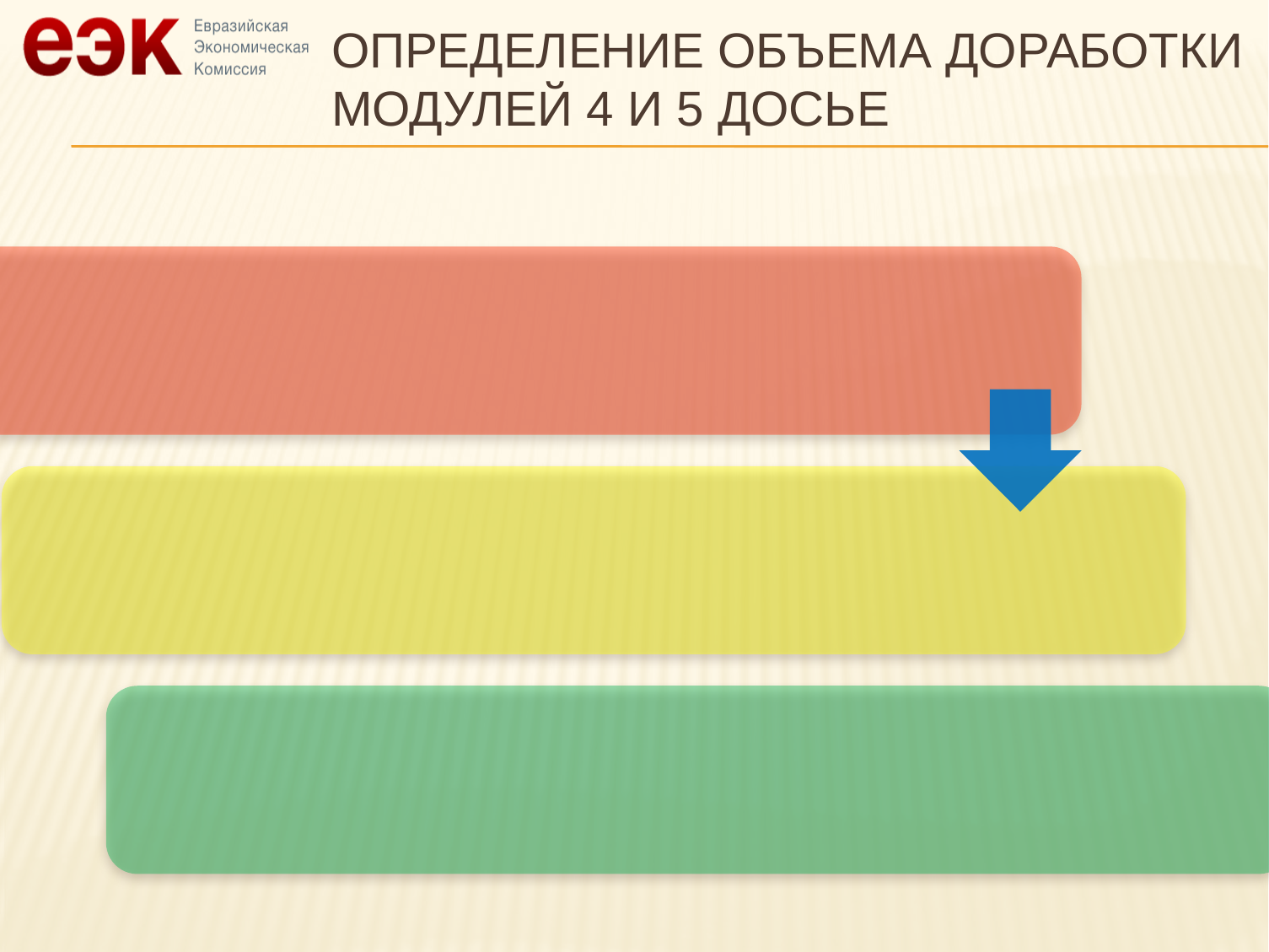

# определение объема доработки модулей 4 и 5 досье